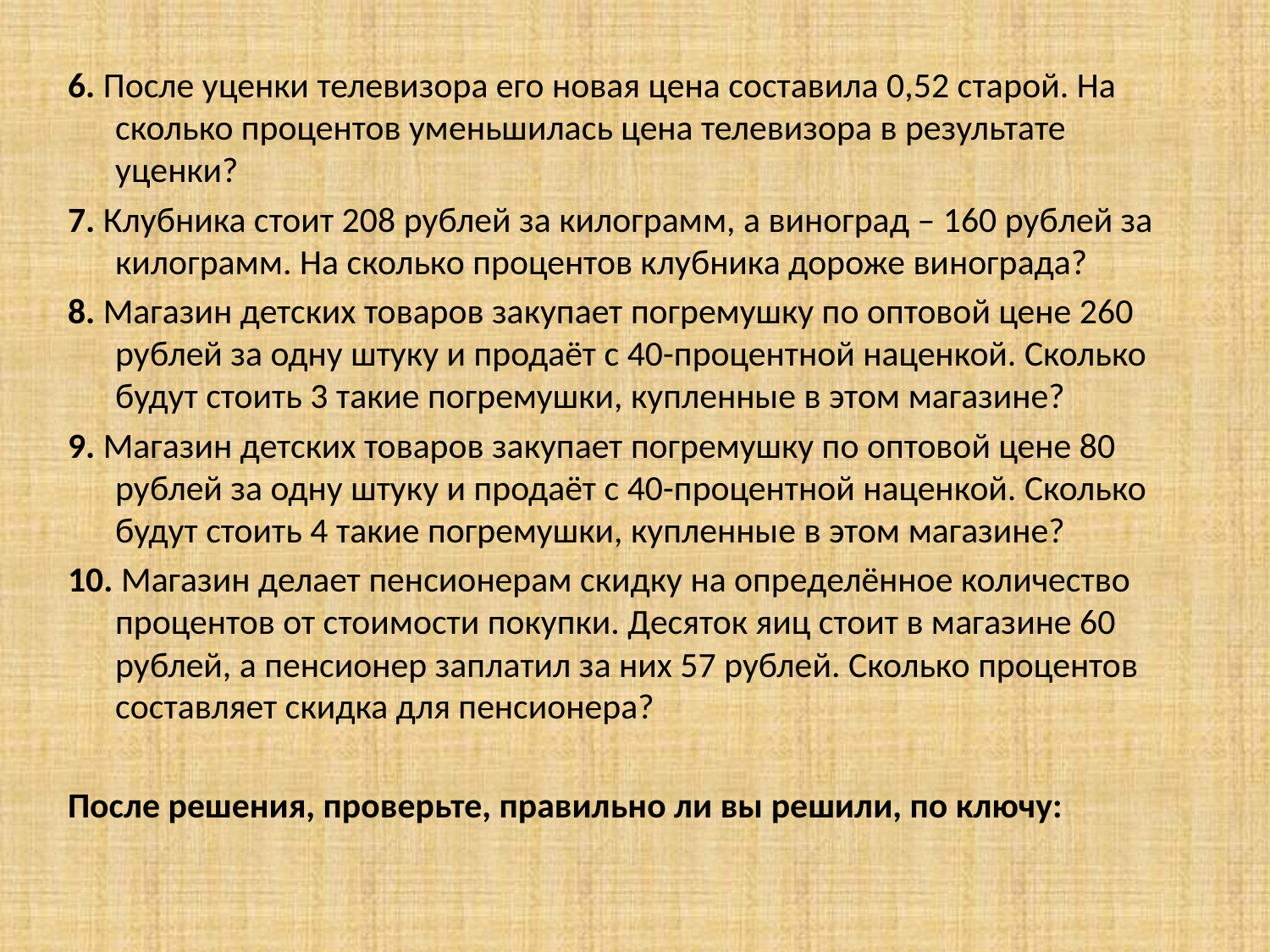

6. После уценки телевизора его новая цена составила 0,52 ста­рой. На сколько процентов уменьшилась цена телевизора в результате уценки?
7. Клубника стоит 208 рублей за килограмм, а виноград – 160 руб­лей за килограмм. На сколько процентов клубника дороже винограда?
8. Магазин детских товаров закупает погремушку по оптовой цене 260 рублей за одну штуку и продаёт с 40-процентной наценкой. Сколько будут стоить 3 такие погремушки, купленные в этом магазине?
9. Магазин детских товаров закупает погремушку по оптовой цене 80 рублей за одну штуку и продаёт с 40-процентной наценкой. Сколько будут стоить 4 такие погремушки, купленные в этом магазине?
10. Магазин делает пенсионерам скидку на определённое количество процентов от стоимости покупки. Десяток яиц стоит в магазине 60 рублей, а пенсионер заплатил за них 57 рублей. Сколько процентов составляет скидка для пенсионера?

После решения, проверьте, правильно ли вы решили, по ключу: